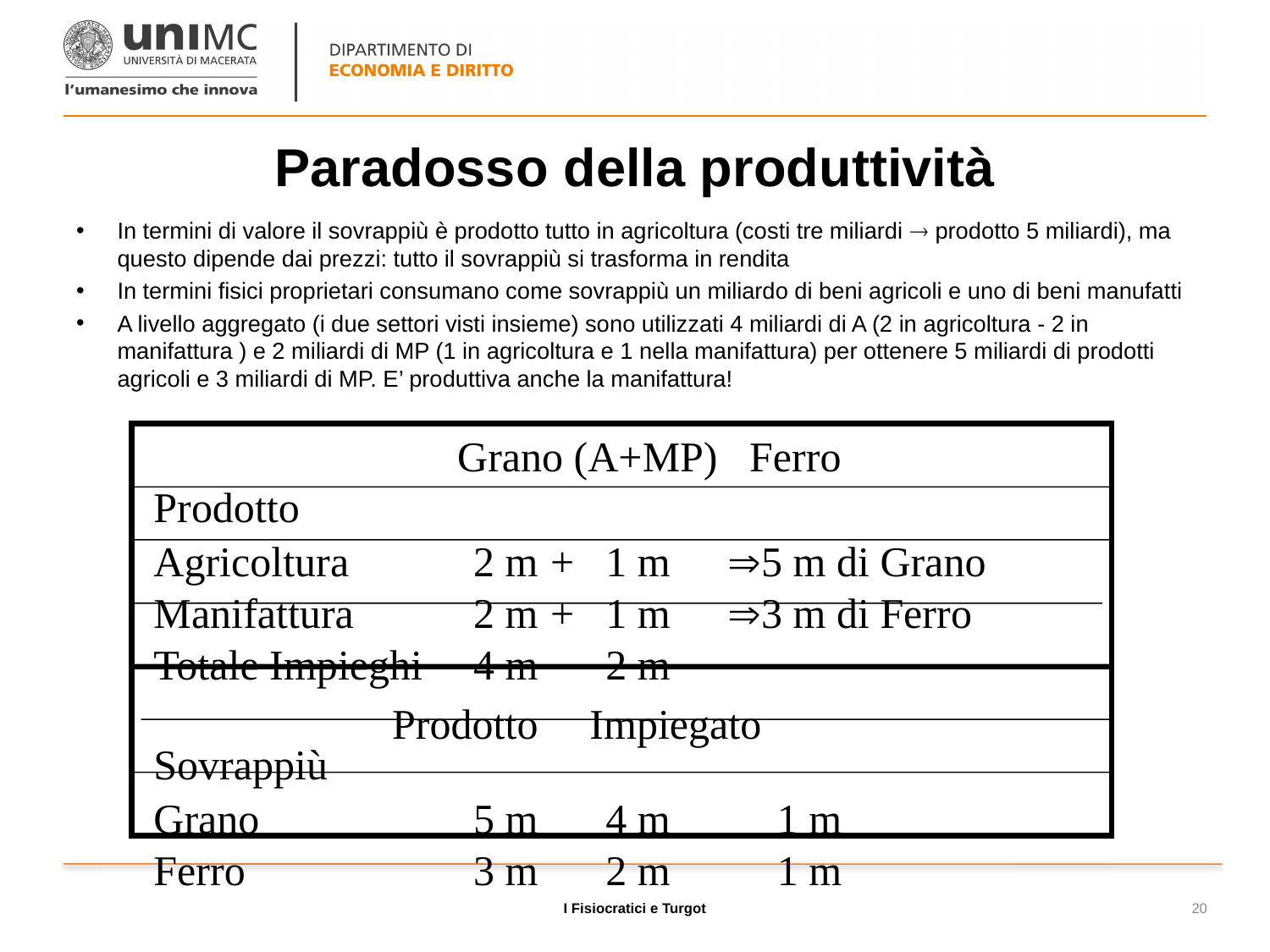

# Paradosso della produttività
In termini di valore il sovrappiù è prodotto tutto in agricoltura (costi tre miliardi → prodotto 5 miliardi), ma questo dipende dai prezzi: tutto il sovrappiù si trasforma in rendita
In termini fisici proprietari consumano come sovrappiù un miliardo di beni agricoli e uno di beni manufatti
A livello aggregato (i due settori visti insieme) sono utilizzati 4 miliardi di A (2 in agricoltura - 2 in manifattura ) e 2 miliardi di MP (1 in agricoltura e 1 nella manifattura) per ottenere 5 miliardi di prodotti agricoli e 3 miliardi di MP. E’ produttiva anche la manifattura!

	    Grano (A+MP)	   Ferro	     Prodotto
Agricoltura	2 m	+		1 m	⇒	5 m di Grano
Manifattura	2 m	+		1 m	⇒	3 m di Ferro
Totale Impieghi	4 m			2 m
	Prodotto		Impiegato			Sovrappiù
Grano	5 m			4 m		1 m
Ferro	3 m			2 m		1 m

I Fisiocratici e Turgot
20